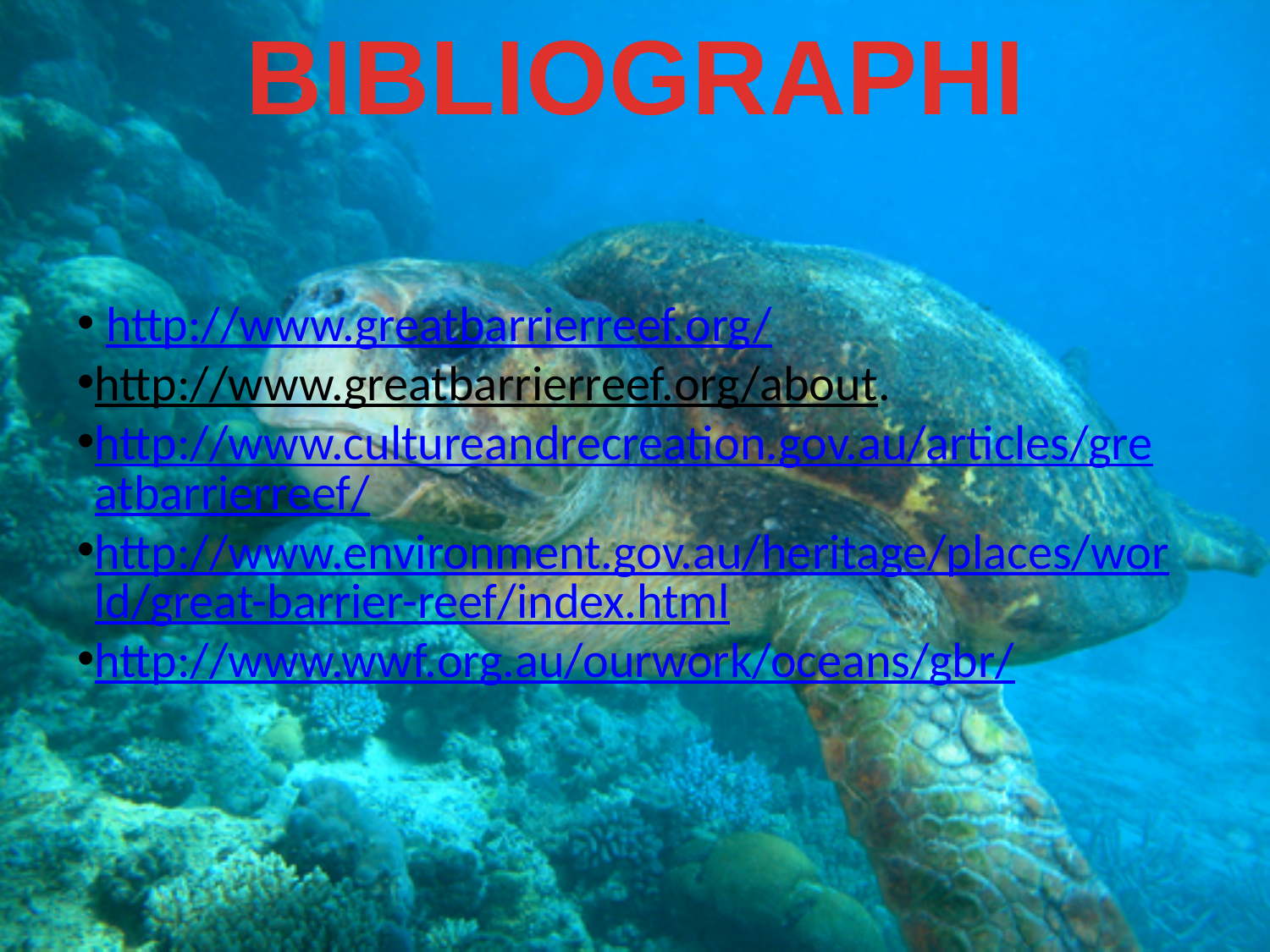

# BIBLIOGRAPHI
 http://www.greatbarrierreef.org/
http://www.greatbarrierreef.org/about.
http://www.cultureandrecreation.gov.au/articles/greatbarrierreef/
http://www.environment.gov.au/heritage/places/world/great-barrier-reef/index.html
http://www.wwf.org.au/ourwork/oceans/gbr/